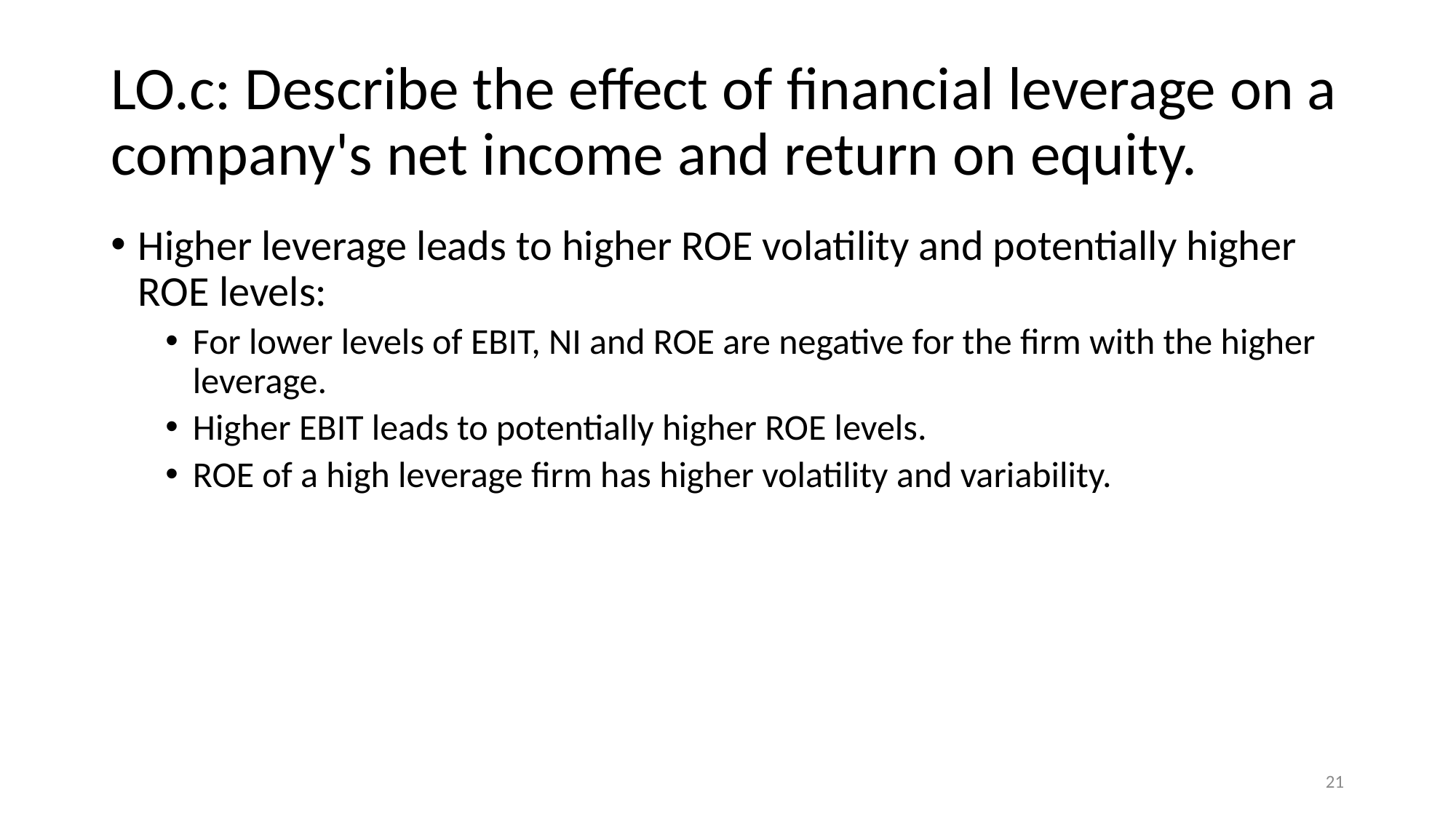

# LO.c: Describe the effect of financial leverage on a company's net income and return on equity.
Higher leverage leads to higher ROE volatility and potentially higher ROE levels:
For lower levels of EBIT, NI and ROE are negative for the firm with the higher leverage.
Higher EBIT leads to potentially higher ROE levels.
ROE of a high leverage firm has higher volatility and variability.
21